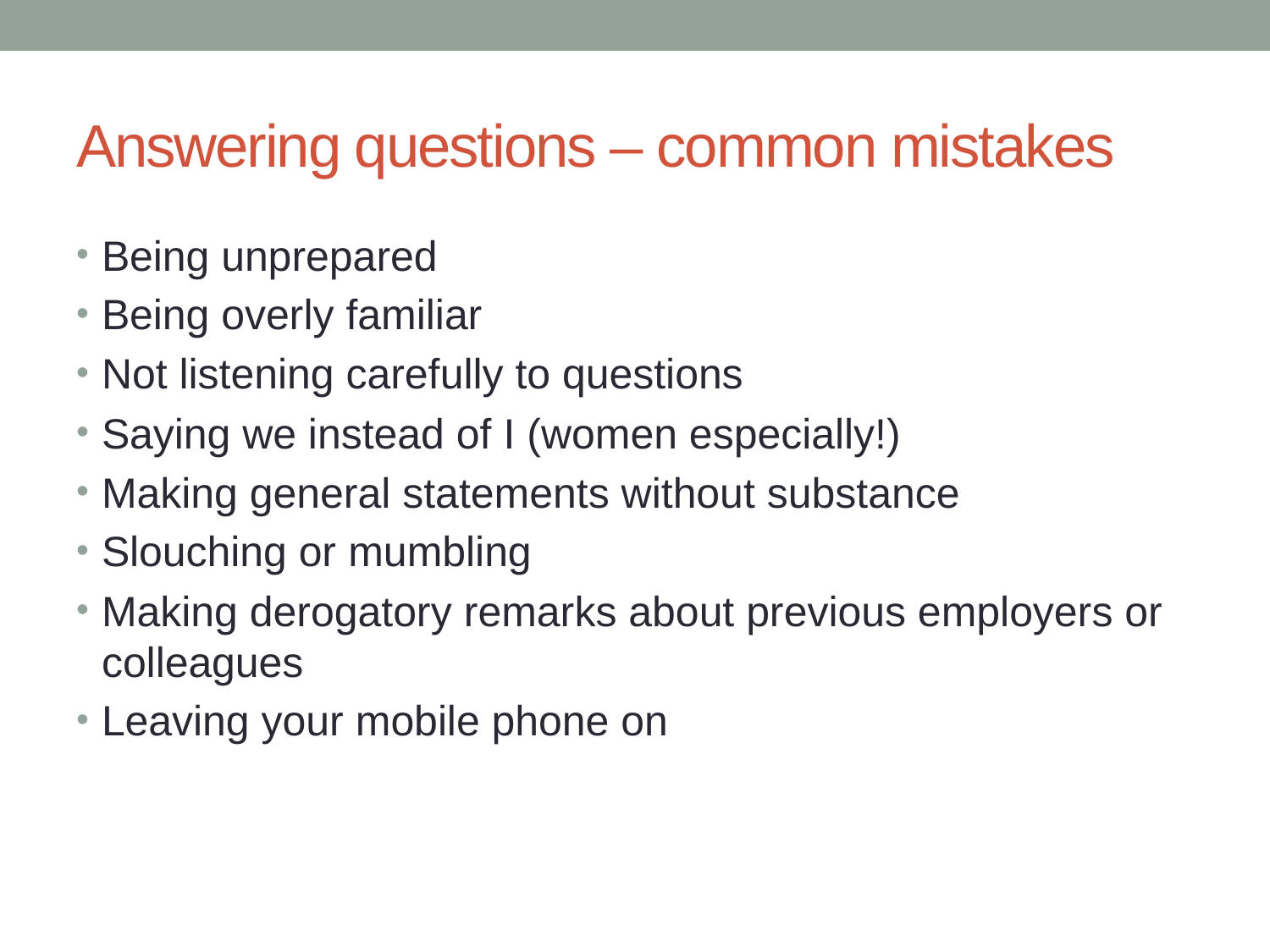

# Answering questions – common mistakes
Being unprepared
Being overly familiar
Not listening carefully to questions
Saying we instead of I (women especially!)
Making general statements without substance
Slouching or mumbling
Making derogatory remarks about previous employers or colleagues
Leaving your mobile phone on